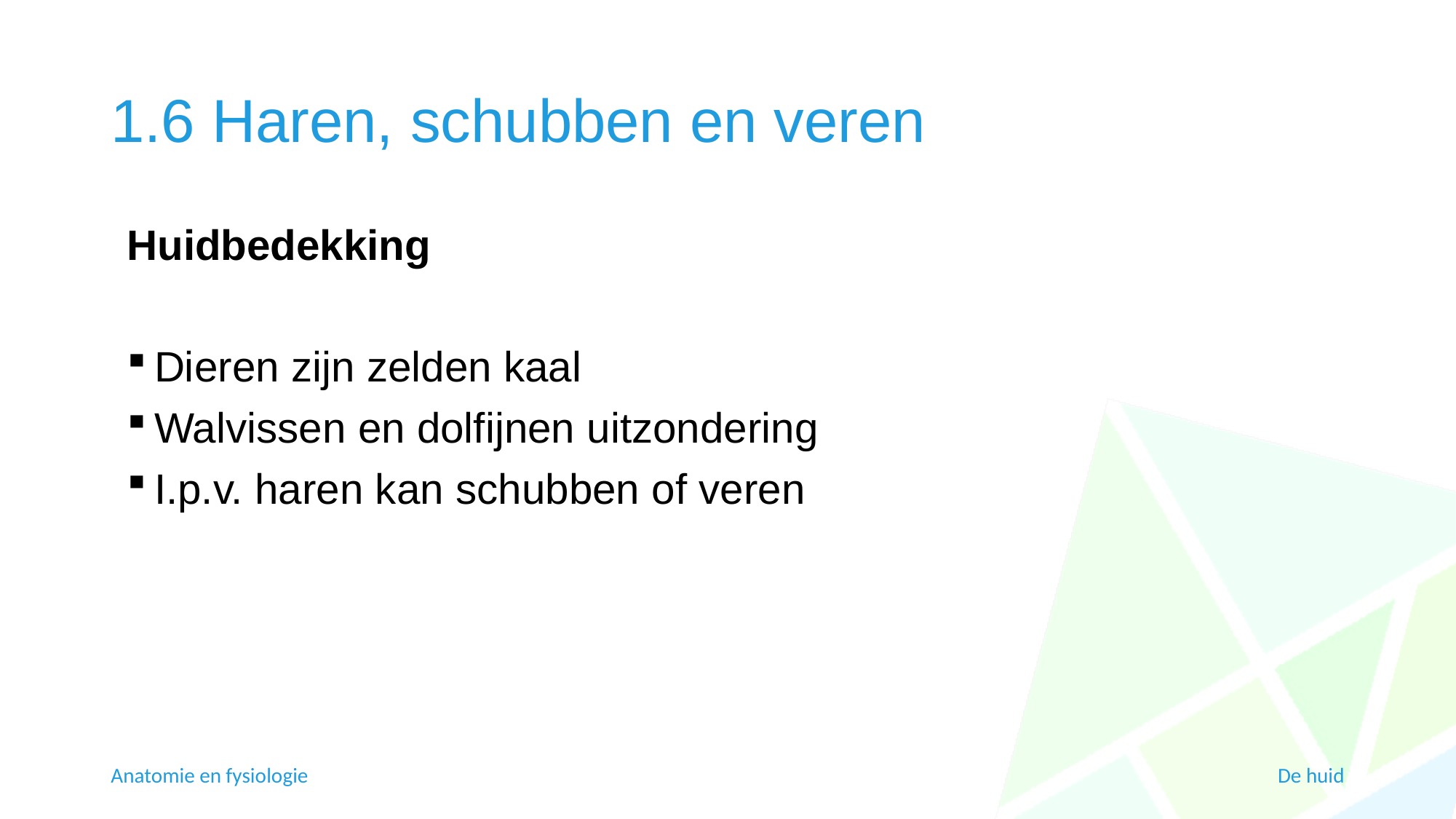

# 1.6 Haren, schubben en veren
Huidbedekking

Dieren zijn zelden kaal
Walvissen en dolfijnen uitzondering
I.p.v. haren kan schubben of veren

Anatomie en fysiologie
De huid